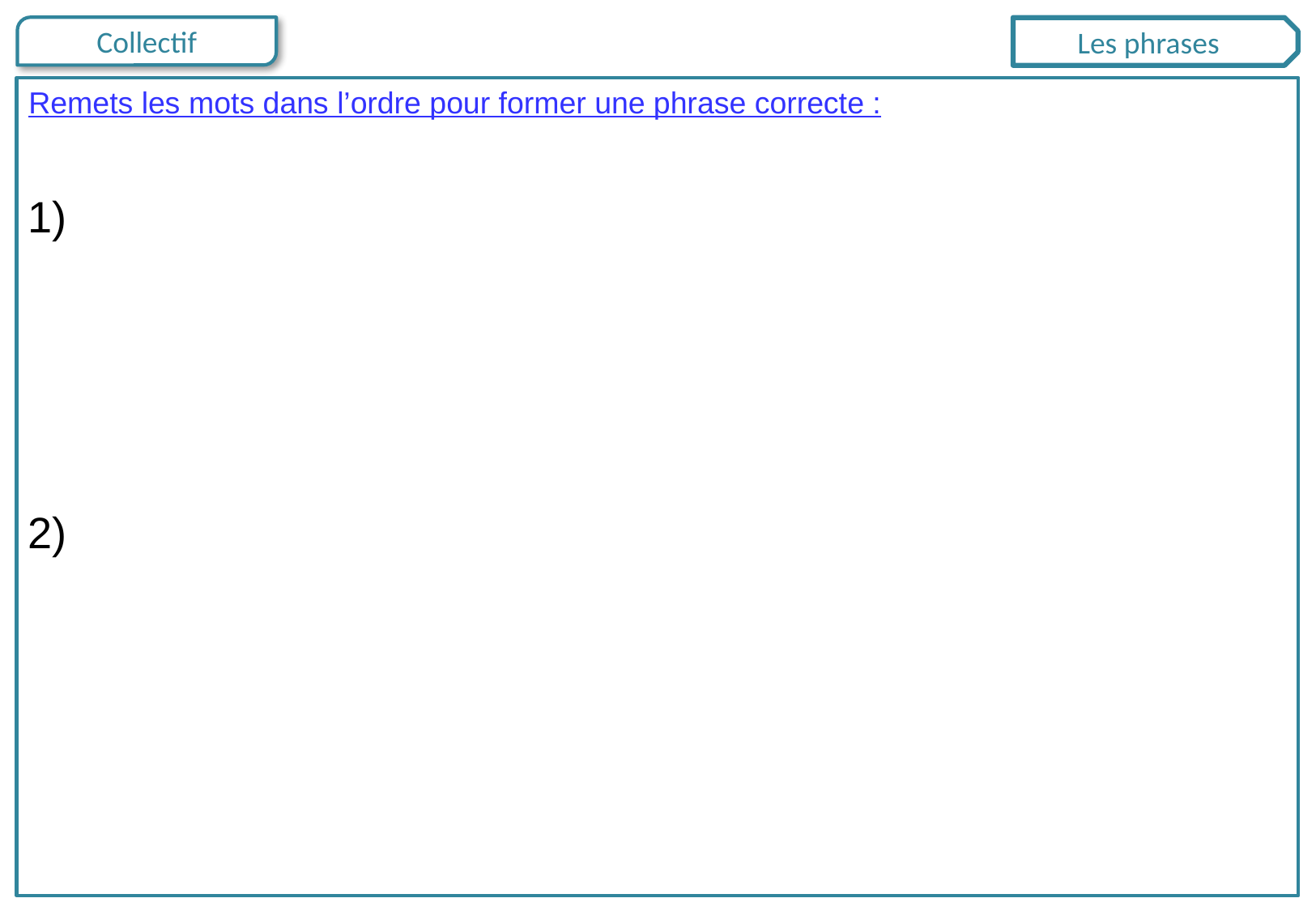

Les phrases
Remets les mots dans l’ordre pour former une phrase correcte :
1)

2)